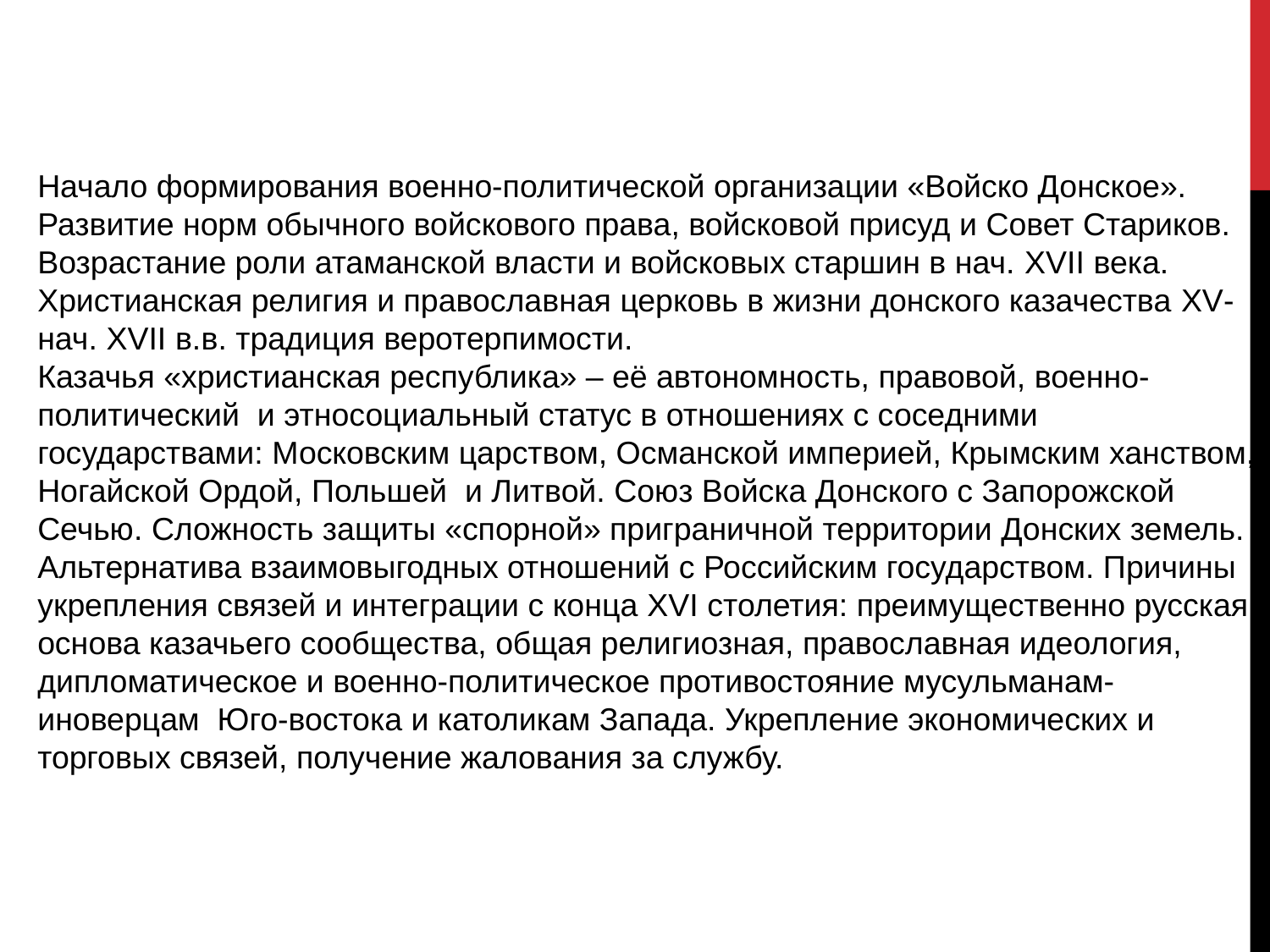

Начало формирования военно-политической организации «Войско Донское». Развитие норм обычного войскового права, войсковой присуд и Совет Стариков. Возрастание роли атаманской власти и войсковых старшин в нач. XVII века. Христианская религия и православная церковь в жизни донского казачества XV- нач. XVII в.в. традиция веротерпимости.
Казачья «христианская республика» – её автономность, правовой, военно-политический  и этносоциальный статус в отношениях с соседними государствами: Московским царством, Османской империей, Крымским ханством, Ногайской Ордой, Польшей  и Литвой. Союз Войска Донского с Запорожской Сечью. Сложность защиты «спорной» приграничной территории Донских земель. Альтернатива взаимовыгодных отношений с Российским государством. Причины укрепления связей и интеграции с конца XVI столетия: преимущественно русская основа казачьего сообщества, общая религиозная, православная идеология, дипломатическое и военно-политическое противостояние мусульманам-иноверцам  Юго-востока и католикам Запада. Укрепление экономических и торговых связей, получение жалования за службу.